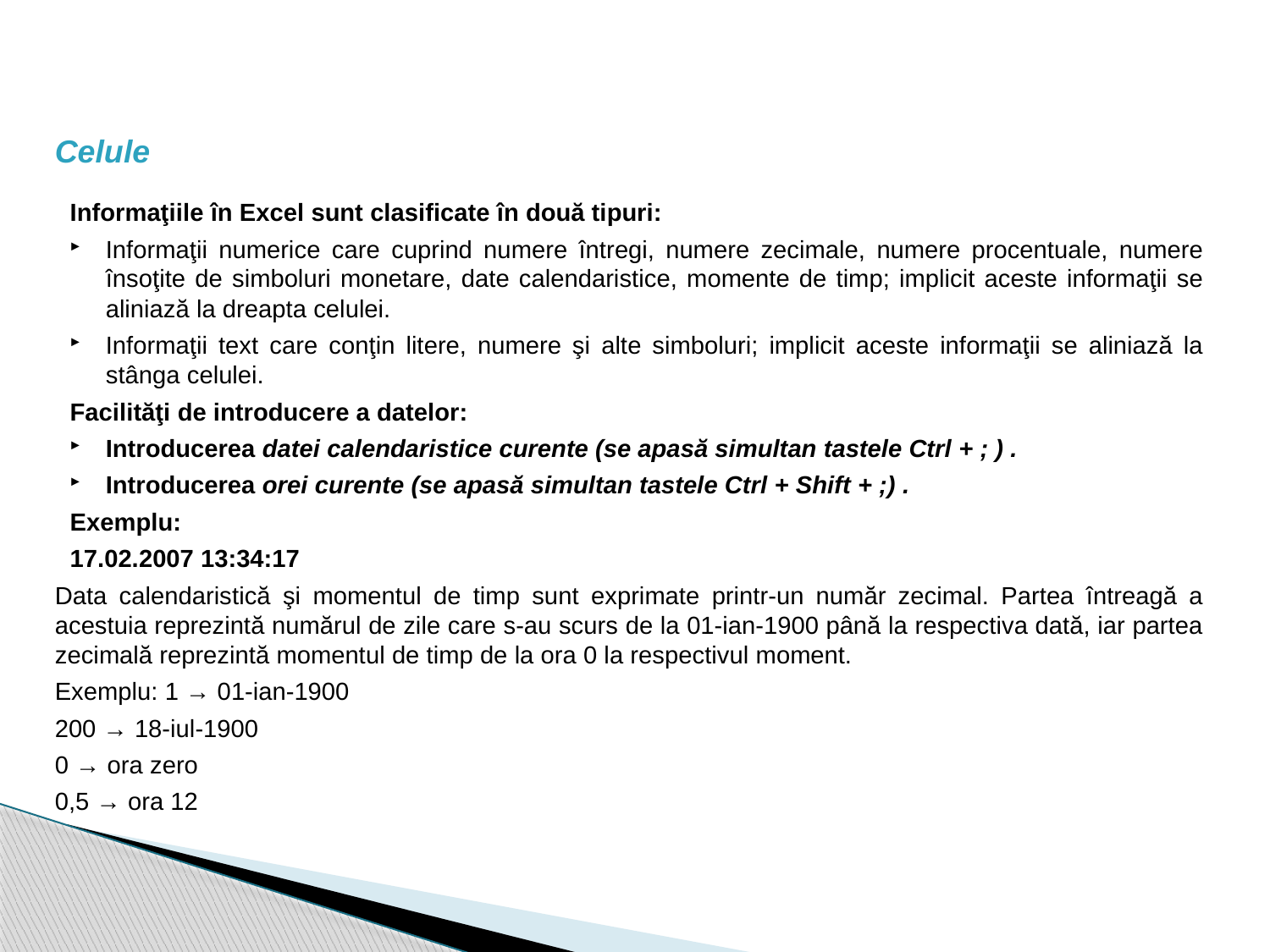

# Celule
Informaţiile în Excel sunt clasificate în două tipuri:
Informaţii numerice care cuprind numere întregi, numere zecimale, numere procentuale, numere însoţite de simboluri monetare, date calendaristice, momente de timp; implicit aceste informaţii se aliniază la dreapta celulei.
Informaţii text care conţin litere, numere şi alte simboluri; implicit aceste informaţii se aliniază la stânga celulei.
Facilităţi de introducere a datelor:
Introducerea datei calendaristice curente (se apasă simultan tastele Ctrl + ; ) .
Introducerea orei curente (se apasă simultan tastele Ctrl + Shift + ;) .
Exemplu:
17.02.2007 13:34:17
Data calendaristică şi momentul de timp sunt exprimate printr-un număr zecimal. Partea întreagă a acestuia reprezintă numărul de zile care s-au scurs de la 01-ian-1900 până la respectiva dată, iar partea zecimală reprezintă momentul de timp de la ora 0 la respectivul moment.
Exemplu: 1 → 01-ian-1900
200 → 18-iul-1900
0 → ora zero
0,5 → ora 12